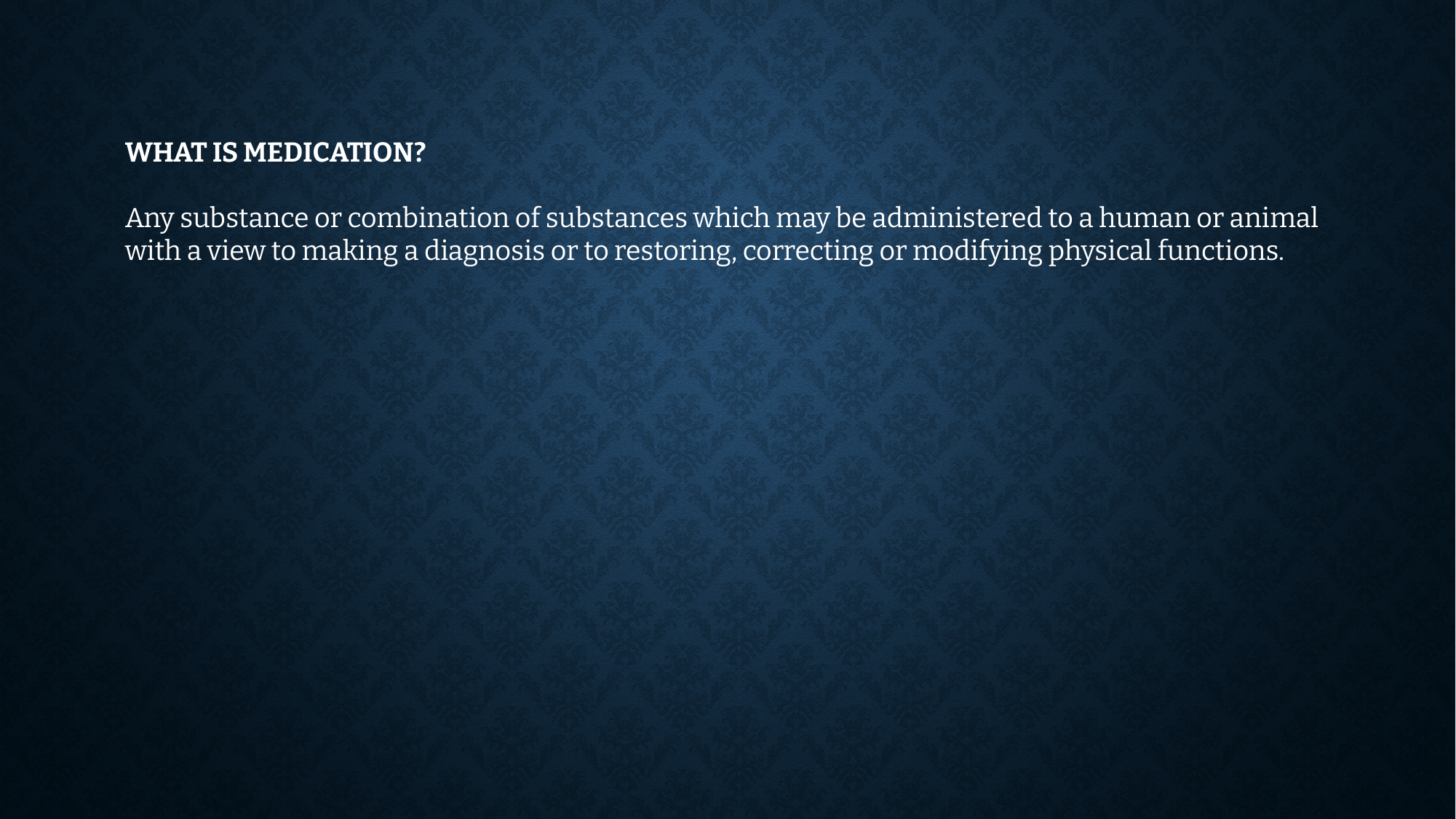

WHAT IS MEDICATION?

Any substance or combination of substances which may be administered to a human or animal with a view to making a diagnosis or to restoring, correcting or modifying physical functions.